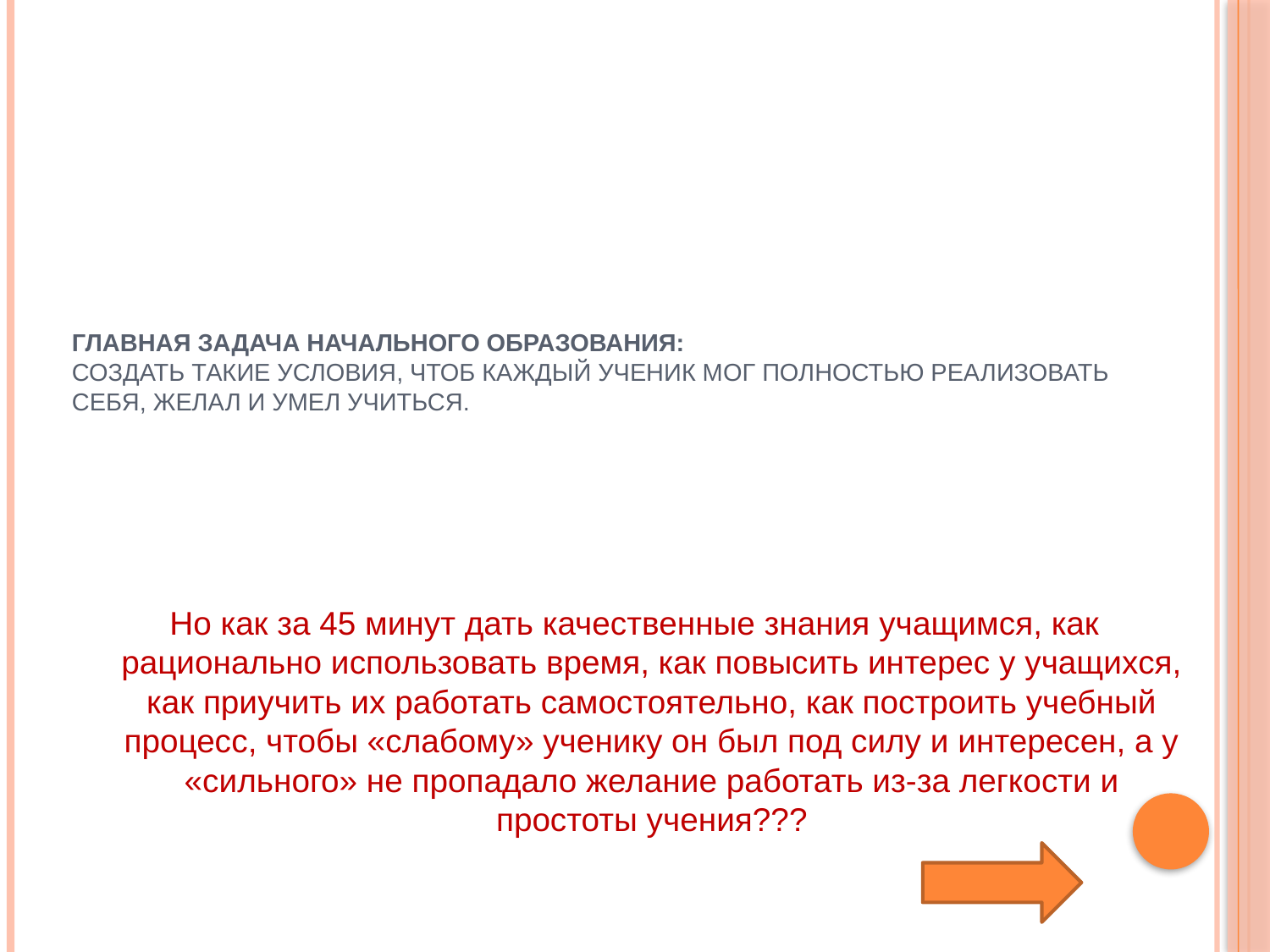

# ГЛАВНАЯ ЗАДАЧА НАЧАЛЬНОГО ОБРАЗОВАНИЯ: создать такие условия, чтоб каждый ученик мог полностью реализовать себя, желал и умел учиться.

Но как за 45 минут дать качественные знания учащимся, как рационально использовать время, как повысить интерес у учащихся, как приучить их работать самостоятельно, как построить учебный процесс, чтобы «слабому» ученику он был под силу и интересен, а у «сильного» не пропадало желание работать из-за легкости и простоты учения???